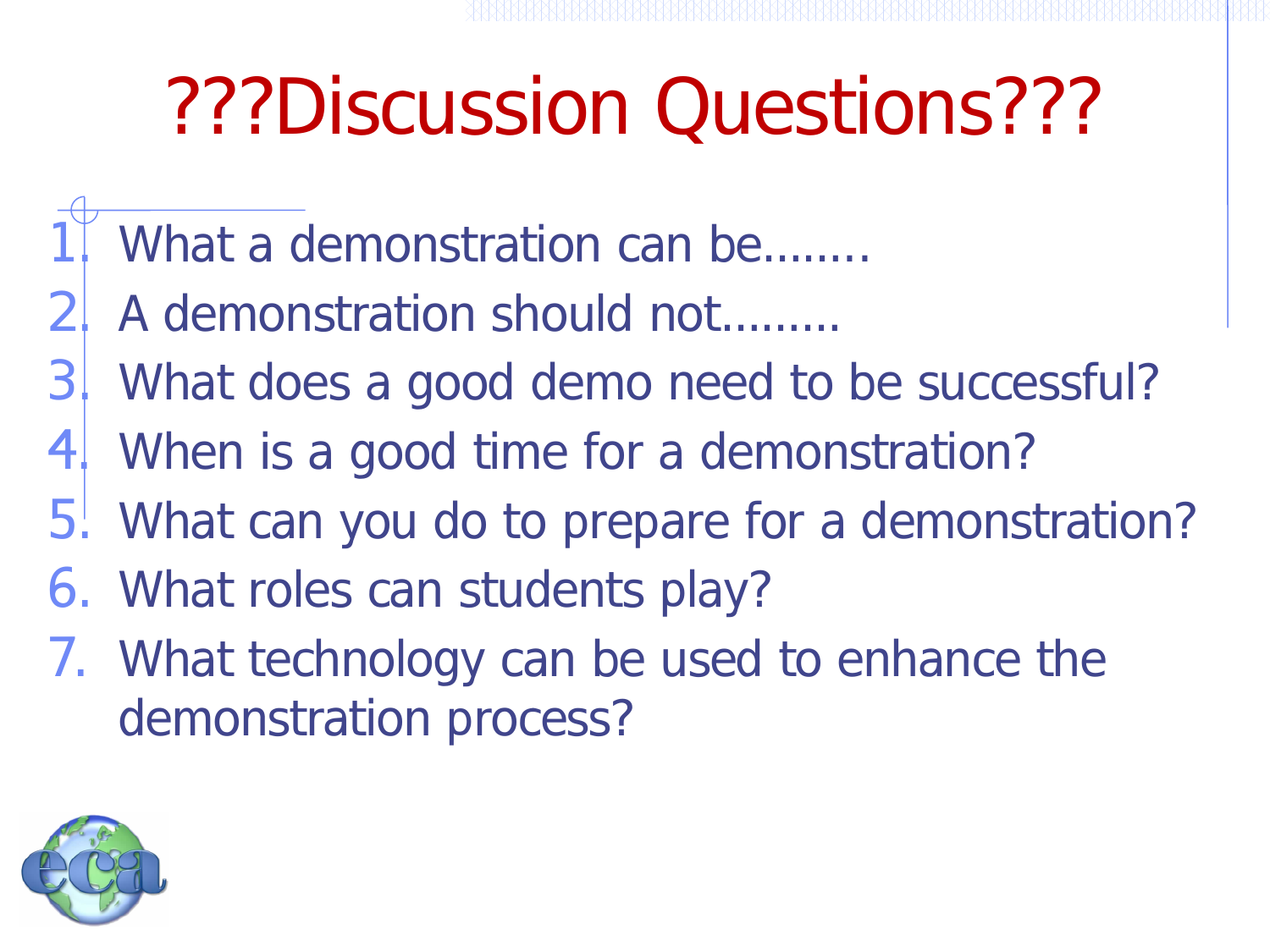

# ???Discussion Questions???
What a demonstration can be……..
A demonstration should not………
What does a good demo need to be successful?
When is a good time for a demonstration?
What can you do to prepare for a demonstration?
What roles can students play?
What technology can be used to enhance the demonstration process?